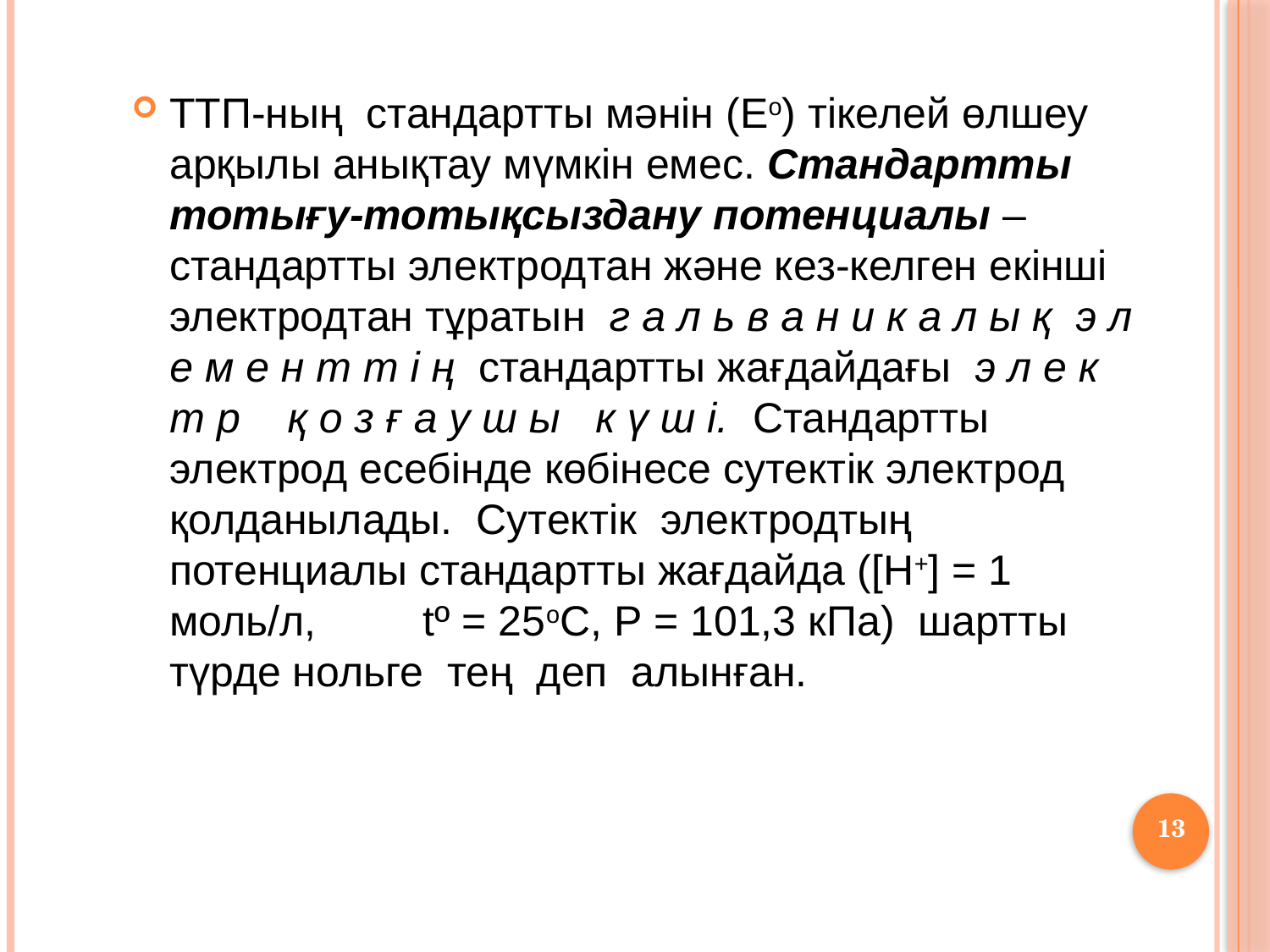

ТТП-ның  стандартты мәнін (Ео) тікелей өлшеу арқылы анықтау мүмкін емес. Стандартты   тотығу-тотықсыздану потенциалы – стандартты электродтан және кез-келген екінші электродтан тұратын  г а л ь в а н и к а л ы қ  э л е м е н т т і ң  стандартты жағдайдағы  э л е к т р    қ о з ғ а у ш ы   к ү ш і.  Стандартты электрод есебінде көбінесе сутектік электрод  қолданылады.  Сутектік  электродтың потенциалы стандартты жағдайда ([Н+] = 1 моль/л,         tº = 25оС, Р = 101,3 кПа)  шартты түрде нольге  тең  деп  алынған.

13